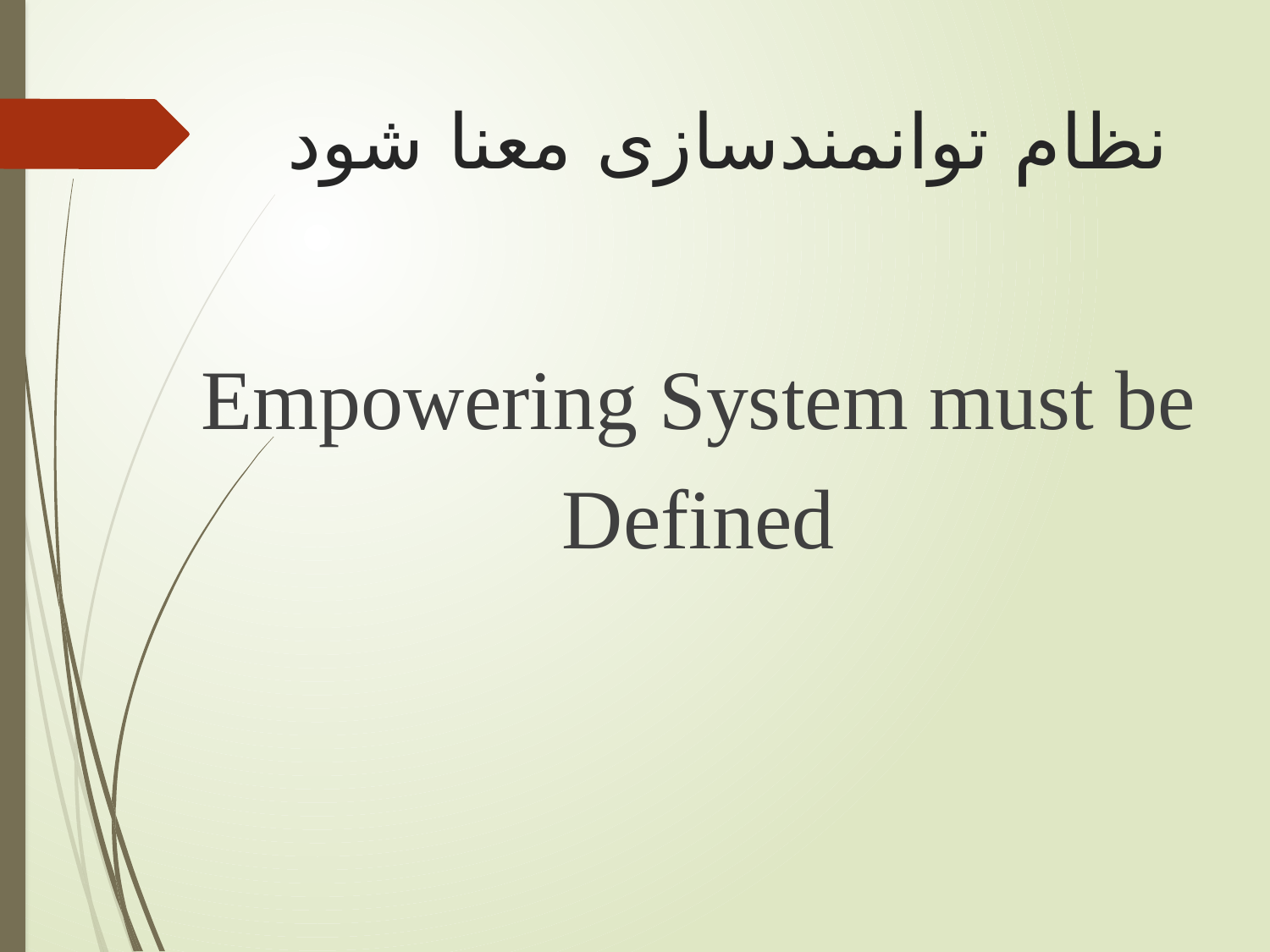

# نظام توانمندسازی معنا شود
Empowering System must be
Defined